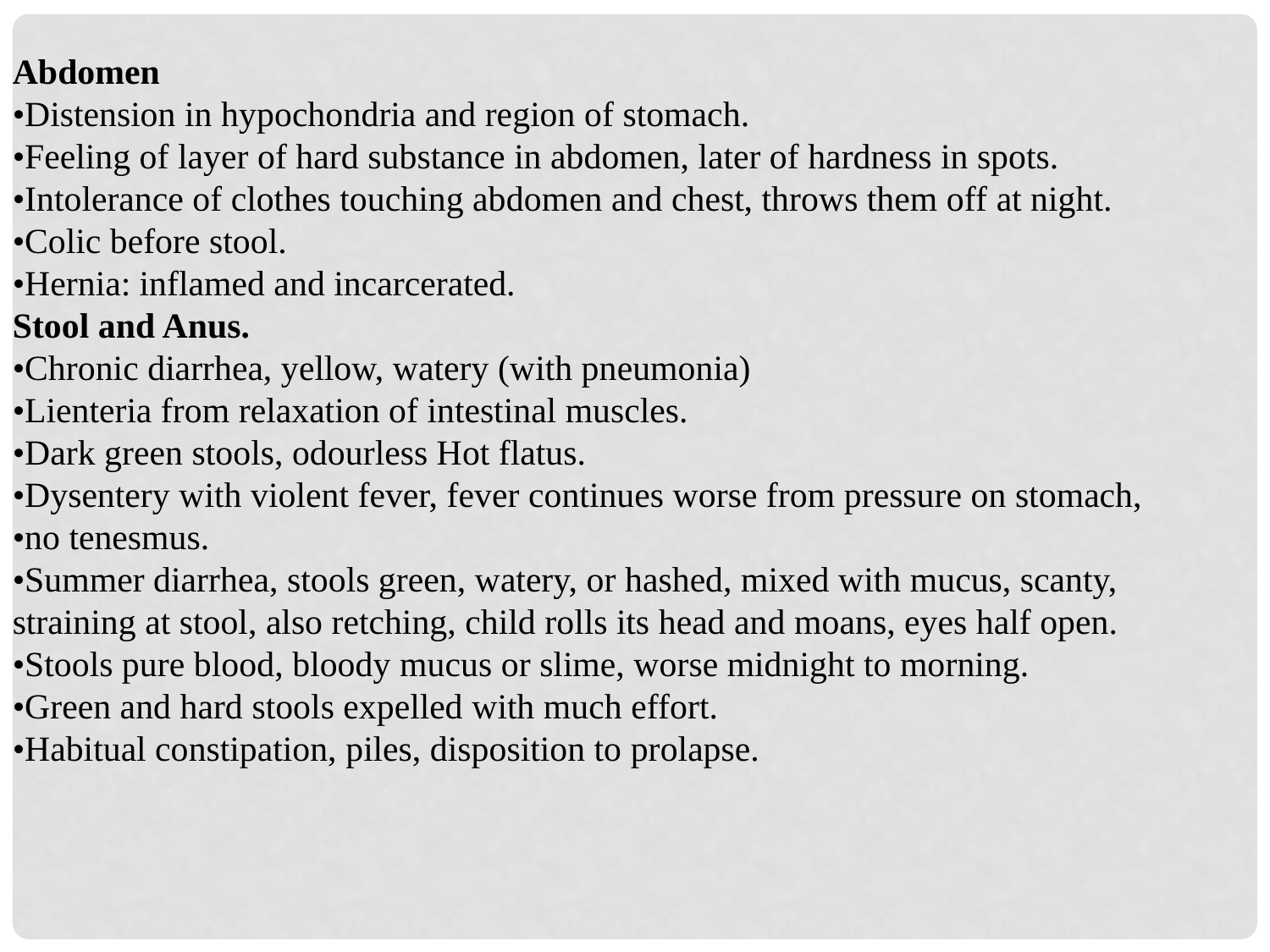

Abdomen
•Distension in hypochondria and region of stomach.
•Feeling of layer of hard substance in abdomen, later of hardness in spots.
•Intolerance of clothes touching abdomen and chest, throws them off at night.
•Colic before stool.
•Hernia: inflamed and incarcerated.
Stool and Anus.
•Chronic diarrhea, yellow, watery (with pneumonia)
•Lienteria from relaxation of intestinal muscles.
•Dark green stools, odourless Hot flatus.
•Dysentery with violent fever, fever continues worse from pressure on stomach,
•no tenesmus.
•Summer diarrhea, stools green, watery, or hashed, mixed with mucus, scanty, straining at stool, also retching, child rolls its head and moans, eyes half open.
•Stools pure blood, bloody mucus or slime, worse midnight to morning.
•Green and hard stools expelled with much effort.
•Habitual constipation, piles, disposition to prolapse.